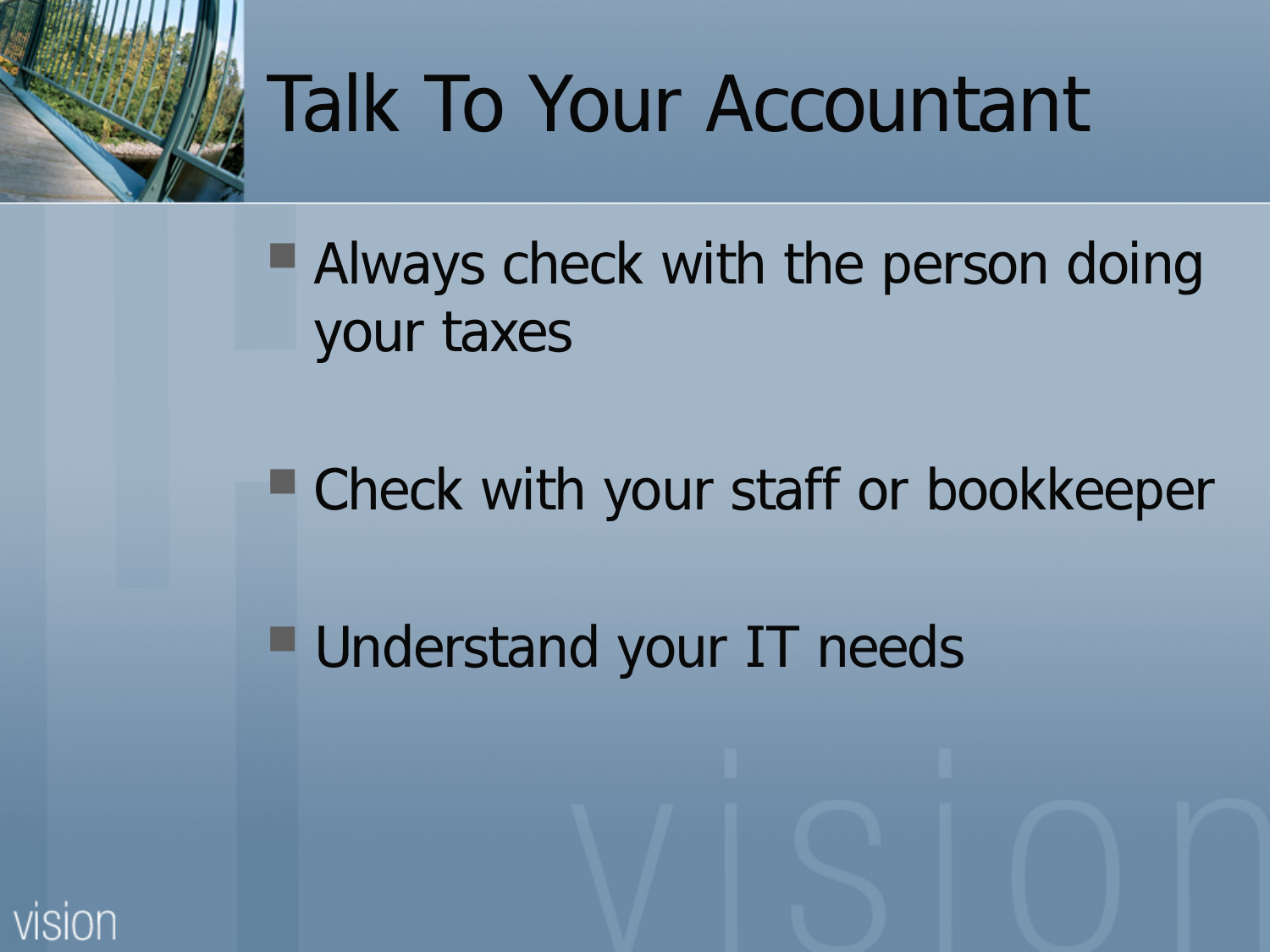

# Talk To Your Accountant
Always check with the person doing your taxes

Check with your staff or bookkeeper

Understand your IT needs